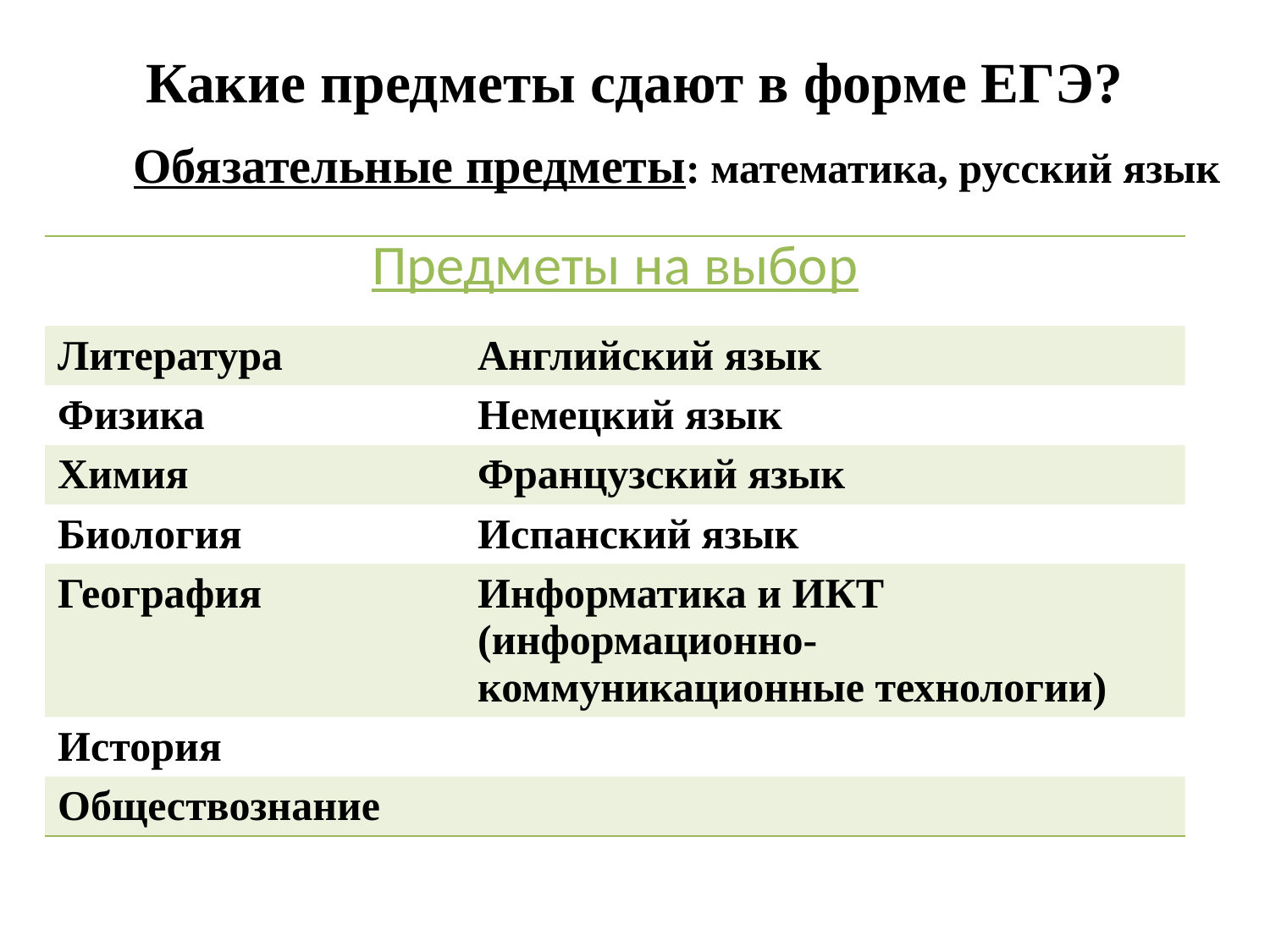

# Какие предметы сдают в форме ЕГЭ?
Обязательные предметы: математика, русский язык
| Предметы на выбор |  |
| --- | --- |
| Литература | Английский язык |
| Физика | Немецкий язык |
| Химия | Французский язык |
| Биология | Испанский язык |
| География | Информатика и ИКТ (информационно-коммуникационные технологии) |
| История |  |
| Обществознание |  |